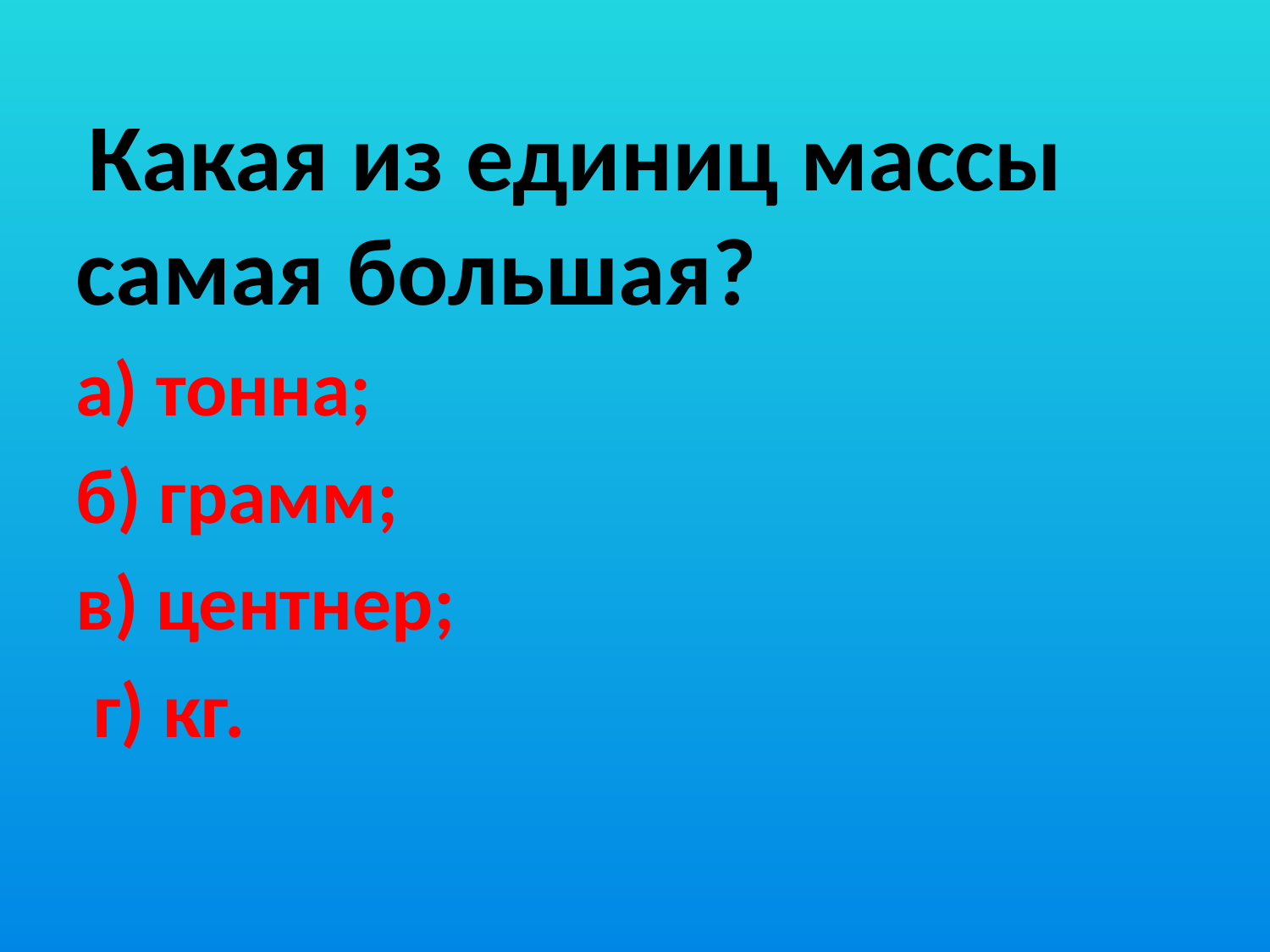

Какая из единиц массы самая большая?
а) тонна;
б) грамм;
в) центнер;
 г) кг.